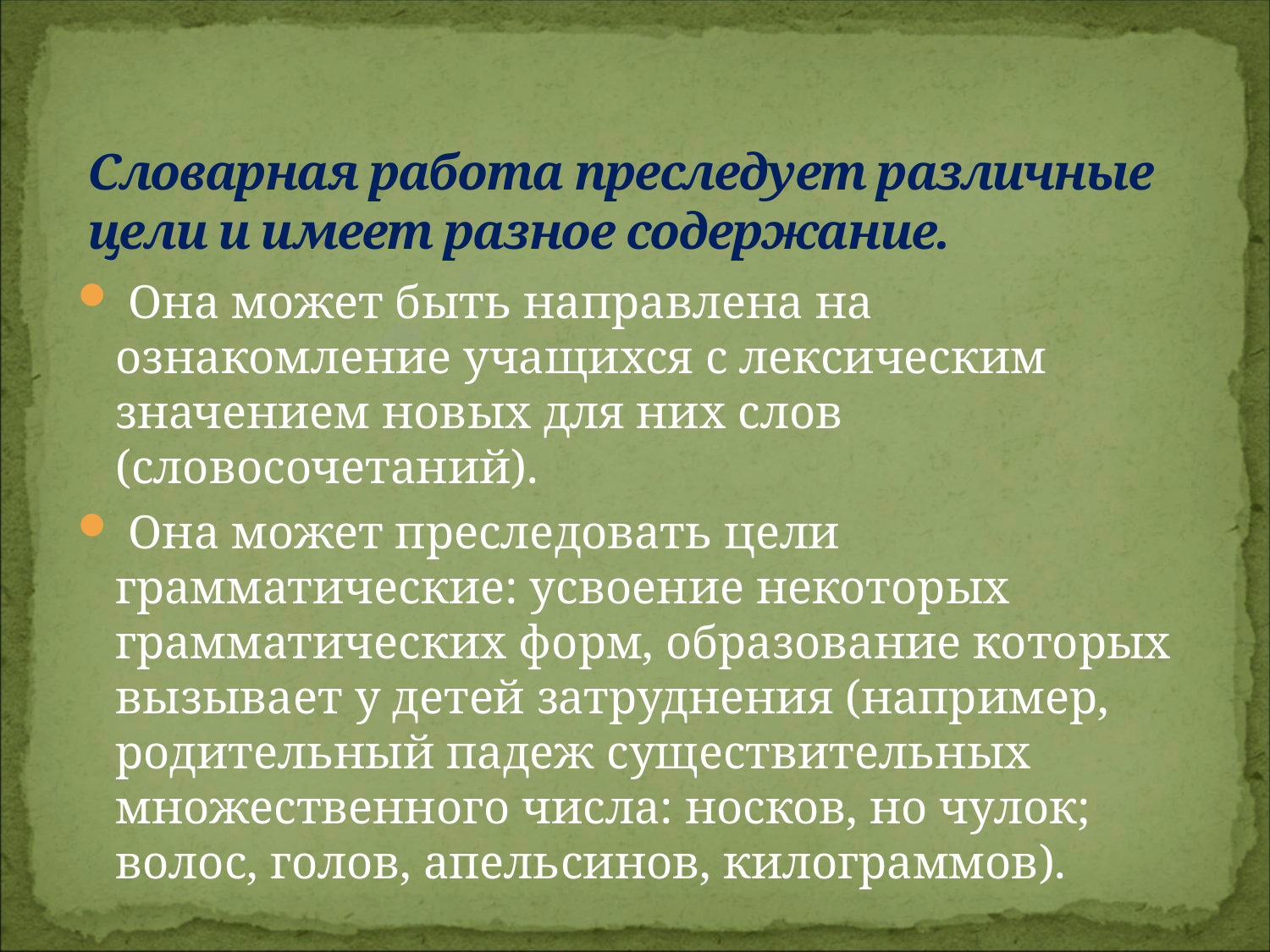

# Словарная работа преследует различные цели и имеет разное содержание.
 Она может быть направлена на ознакомление учащихся с лексическим значением новых для них слов (словосочетаний).
 Она может преследовать цели грамматические: усвоение некоторых грамматических форм, образование которых вызывает у детей затруднения (например, родительный падеж существительных множественного числа: носков, но чулок; волос, голов, апельсинов, килограммов).